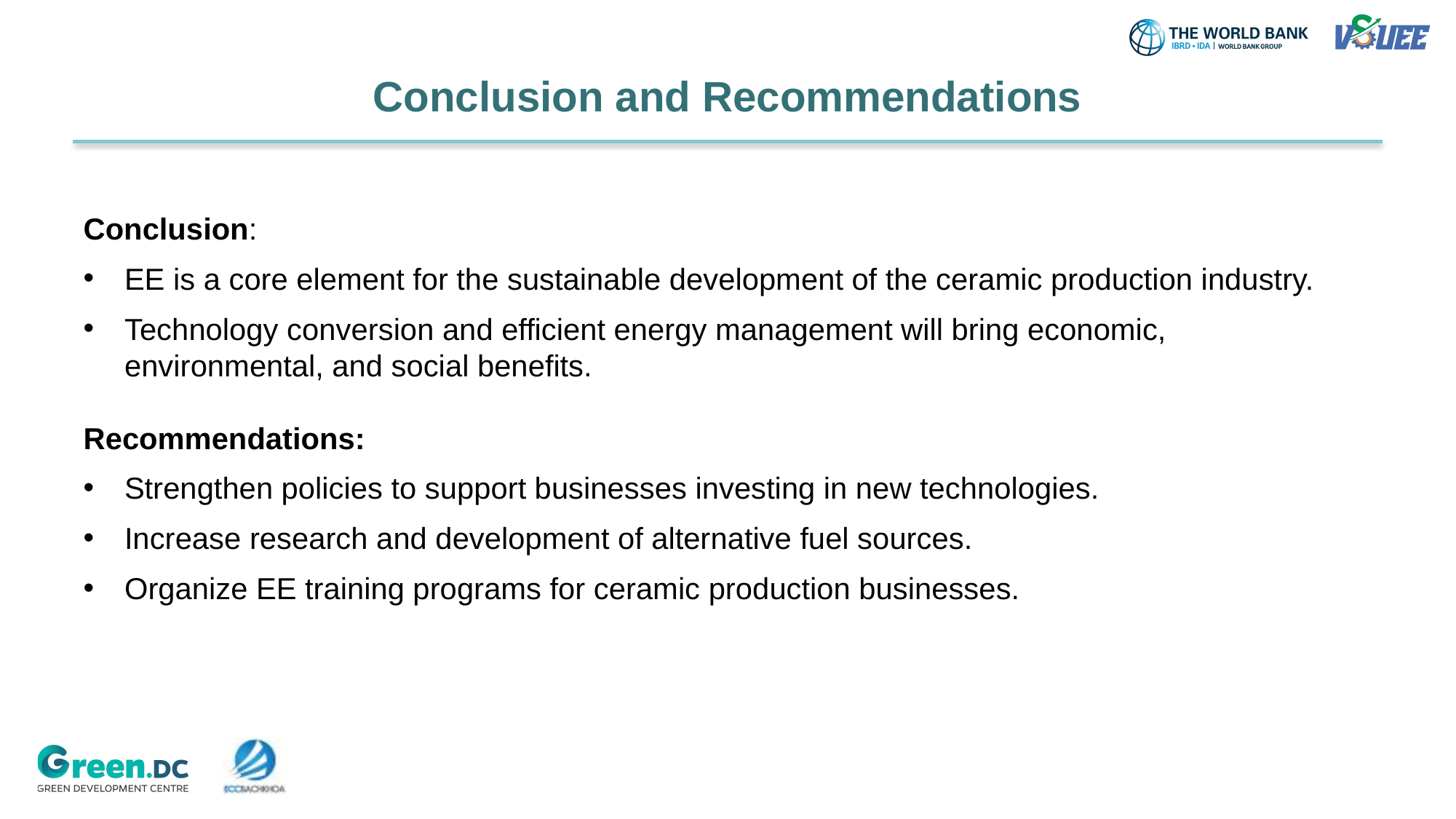

# Conclusion and Recommendations
Conclusion:
EE is a core element for the sustainable development of the ceramic production industry.
Technology conversion and efficient energy management will bring economic, environmental, and social benefits.
Recommendations:
Strengthen policies to support businesses investing in new technologies.
Increase research and development of alternative fuel sources.
Organize EE training programs for ceramic production businesses.